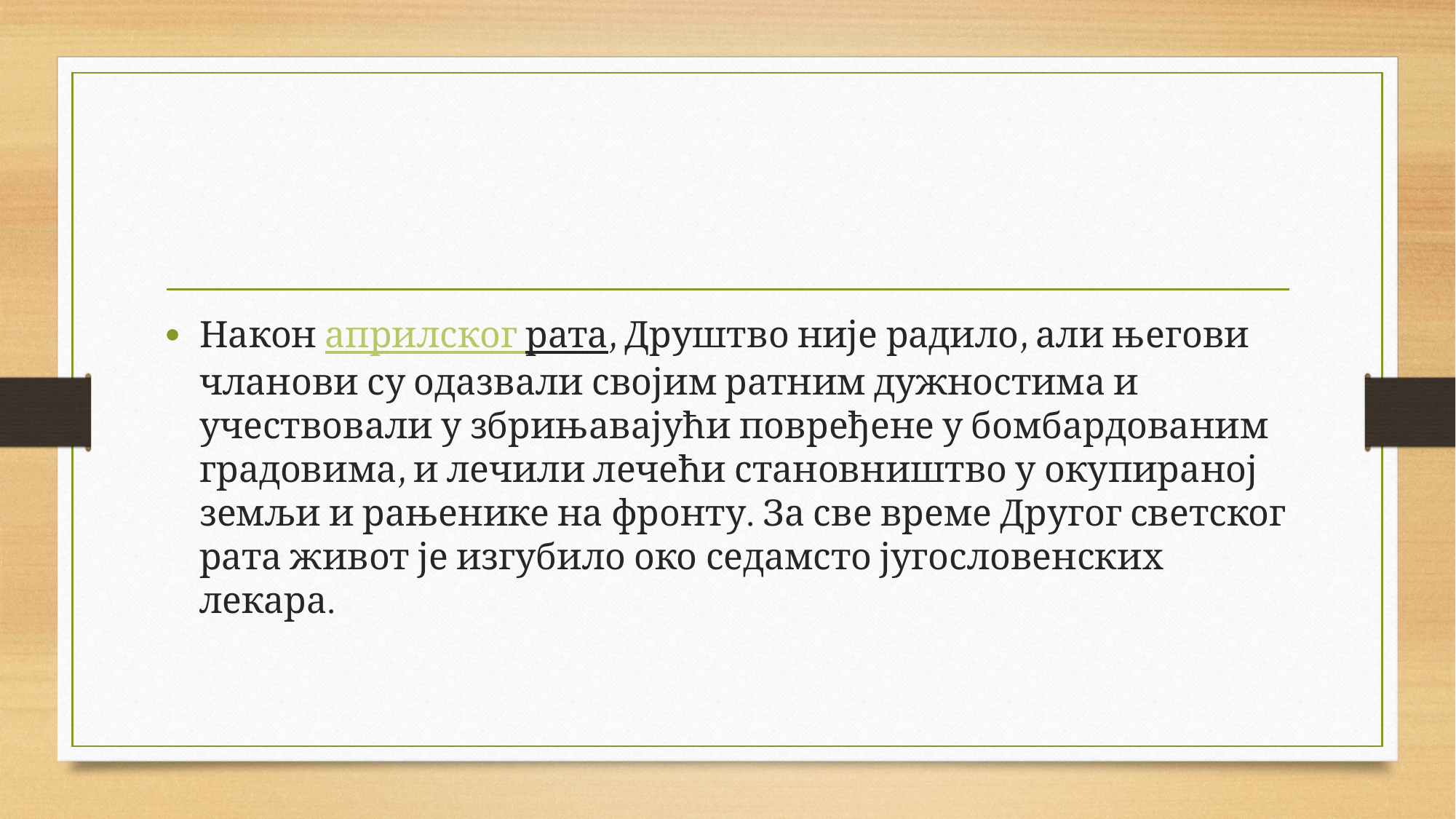

Након априлског рата, Друштво није радило, али његови чланови су одазвали својим ратним дужностима и учествовали у збрињавајући повређене у бомбардованим градовима, и лечили лечећи становништво у окупираној земљи и рањенике на фронту. За све време Другог светског рата живот је изгубило око седамсто југословенских лекара.